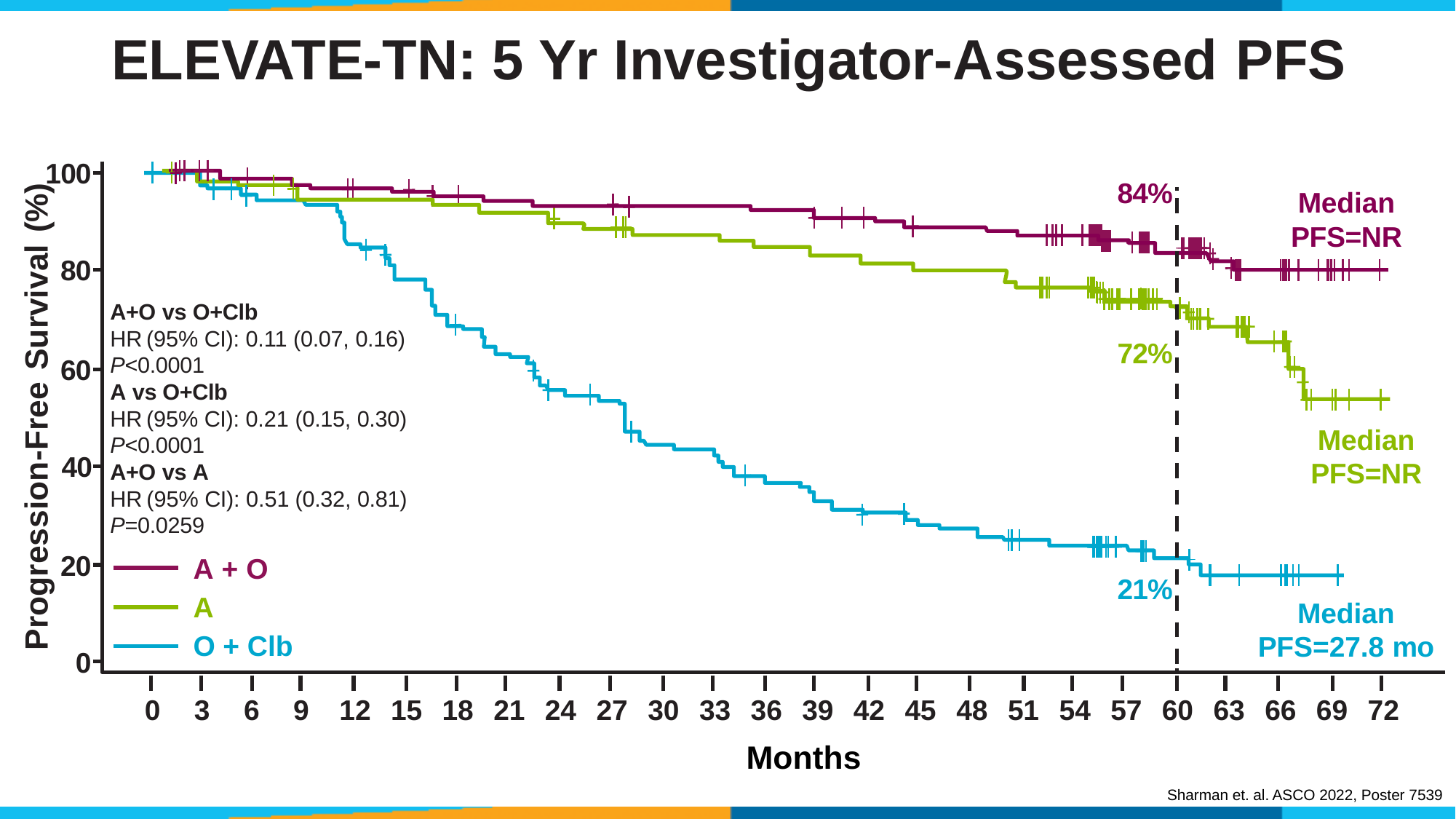

ELEVATE-TN: 5 Yr Investigator-Assessed PFS
100

Progression-Free Survival (%)

84%

Median PFS=NR

80

A+O vs O+Clb
HR (95% CI): 0.11 (0.07, 0.16)
P<0.0001
A vs O+Clb
HR (95% CI): 0.21 (0.15, 0.30)
P<0.0001
A+O vs A
HR (95% CI): 0.51 (0.32, 0.81)
P=0.0259

72%

60

Median PFS=NR

40

20

A + O

21%

A
Median PFS=27.8 mo
O + Clb
0

0
3
6
9
12
15
18
21
24
27
30
33
36
39
42
45
48
51
54
57
60
63
66
69
72
Months
Sharman et. al. ASCO 2022, Poster 7539